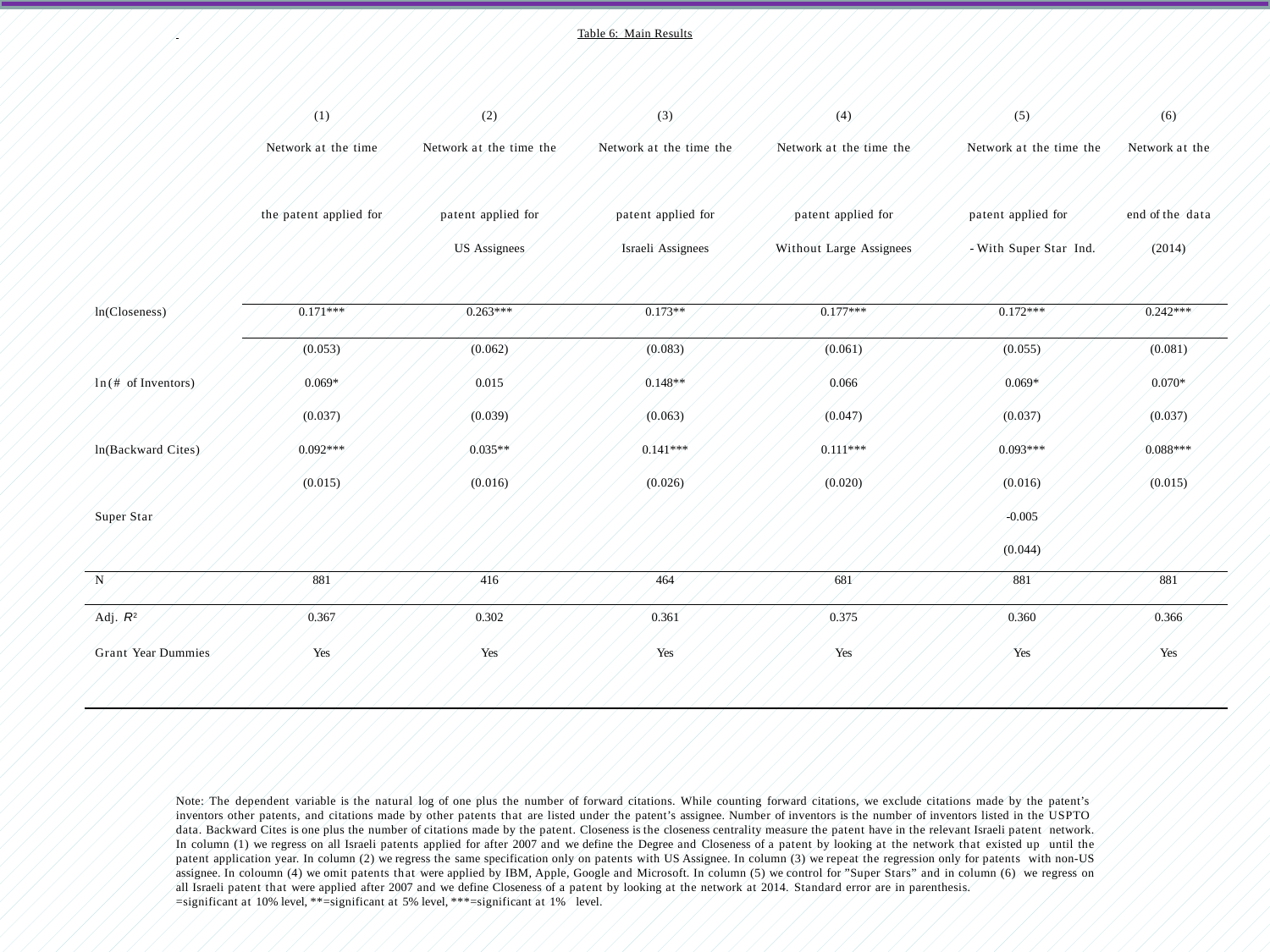

Table 6:  Main Results
|  | (1) | (2) | (3) | (4) | (5) | (6) |
| --- | --- | --- | --- | --- | --- | --- |
|  | Network at the time | Network at the time the | Network at the time the | Network at the time the | Network at the time the | Network at the |
|  | the patent applied for | patent applied for | patent applied for | patent applied for | patent applied for | end of the data |
|  |  | US Assignees | Israeli Assignees | Without Large Assignees | - With Super Star Ind. | (2014) |
| ln(Closeness) | 0.171\*\*\* | 0.263\*\*\* | 0.173\*\* | 0.177\*\*\* | 0.172\*\*\* | 0.242\*\*\* |
|  | (0.053) | (0.062) | (0.083) | (0.061) | (0.055) | (0.081) |
| ln(# of Inventors) | 0.069\* | 0.015 | 0.148\*\* | 0.066 | 0.069\* | 0.070\* |
|  | (0.037) | (0.039) | (0.063) | (0.047) | (0.037) | (0.037) |
| ln(Backward Cites) | 0.092\*\*\* | 0.035\*\* | 0.141\*\*\* | 0.111\*\*\* | 0.093\*\*\* | 0.088\*\*\* |
|  | (0.015) | (0.016) | (0.026) | (0.020) | (0.016) | (0.015) |
| Super Star |  |  |  |  | -0.005 |  |
|  |  |  |  |  | (0.044) |  |
| N | 881 | 416 | 464 | 681 | 881 | 881 |
| Adj. R2 | 0.367 | 0.302 | 0.361 | 0.375 | 0.360 | 0.366 |
| Grant Year Dummies | Yes | Yes | Yes | Yes | Yes | Yes |
Note: The dependent variable is the natural log of one plus the number of forward citations. While counting forward citations, we exclude citations made by the patent’s  inventors other patents, and citations made by other patents that are listed under the patent’s assignee. Number of inventors is the number of inventors listed in the USPTO  data. Backward Cites is one plus the number of citations made by the patent. Closeness is the closeness centrality measure the patent have in the relevant Israeli patent  network. In column (1) we regress on all Israeli patents applied for after 2007 and we define the Degree and Closeness of a patent by looking at the network that existed up  until the patent application year. In column (2) we regress the same specification only on patents with US Assignee. In column (3) we repeat the regression only for patents  with non-US assignee. In coloumn (4) we omit patents that were applied by IBM, Apple, Google and Microsoft. In column (5) we control for ”Super Stars” and in column (6)  we regress on all Israeli patent that were applied after 2007 and we define Closeness of a patent by looking at the network at 2014. Standard error are in parenthesis.
=significant at 10% level, **=significant at 5% level, ***=significant at 1%   level.